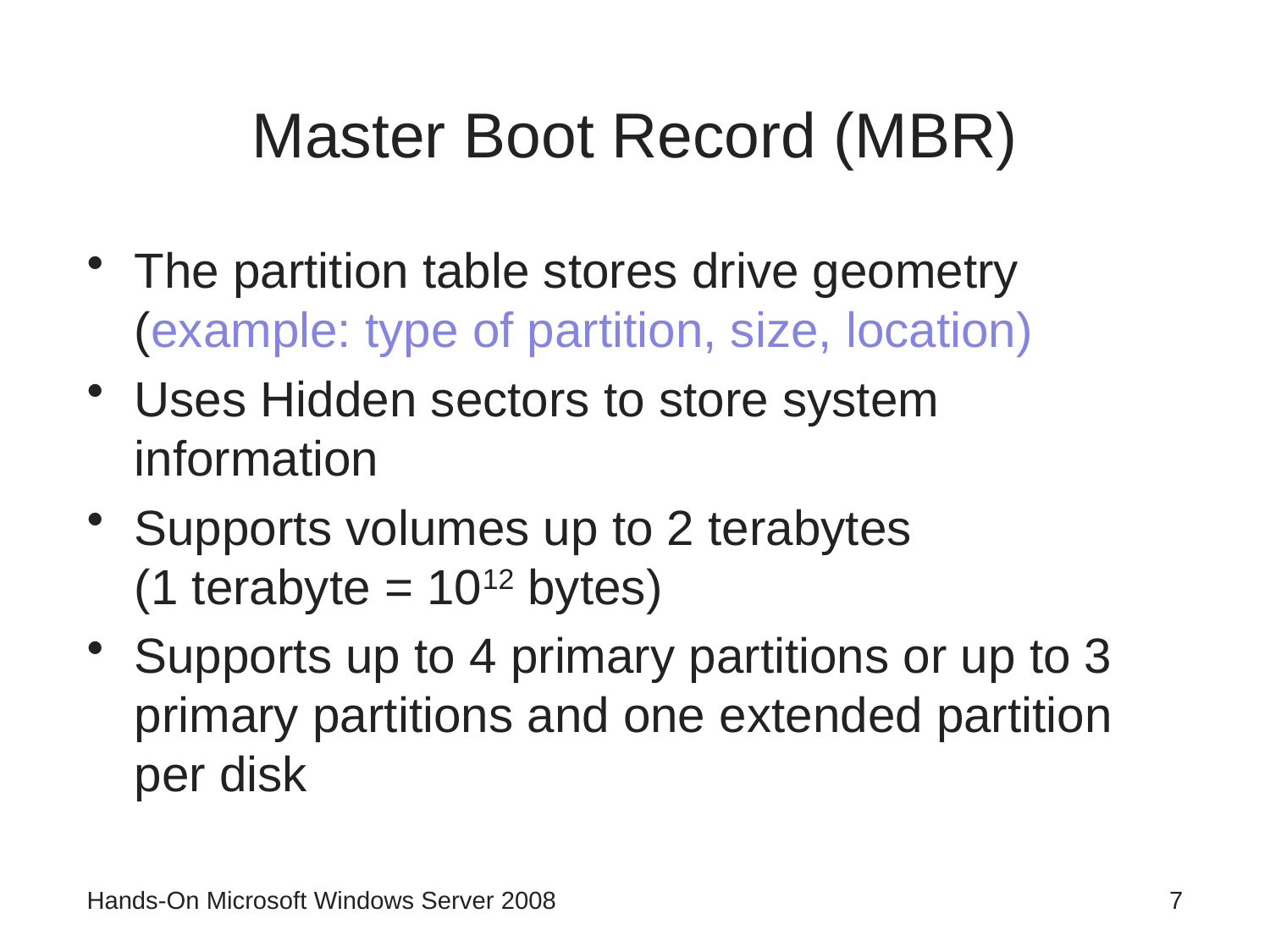

# Master Boot Record (MBR)
The partition table stores drive geometry (example: type of partition, size, location)
Uses Hidden sectors to store system information
Supports volumes up to 2 terabytes
(1 terabyte = 1012 bytes)
Supports up to 4 primary partitions or up to 3 primary partitions and one extended partition per disk

Hands-On Microsoft Windows Server 2008
7